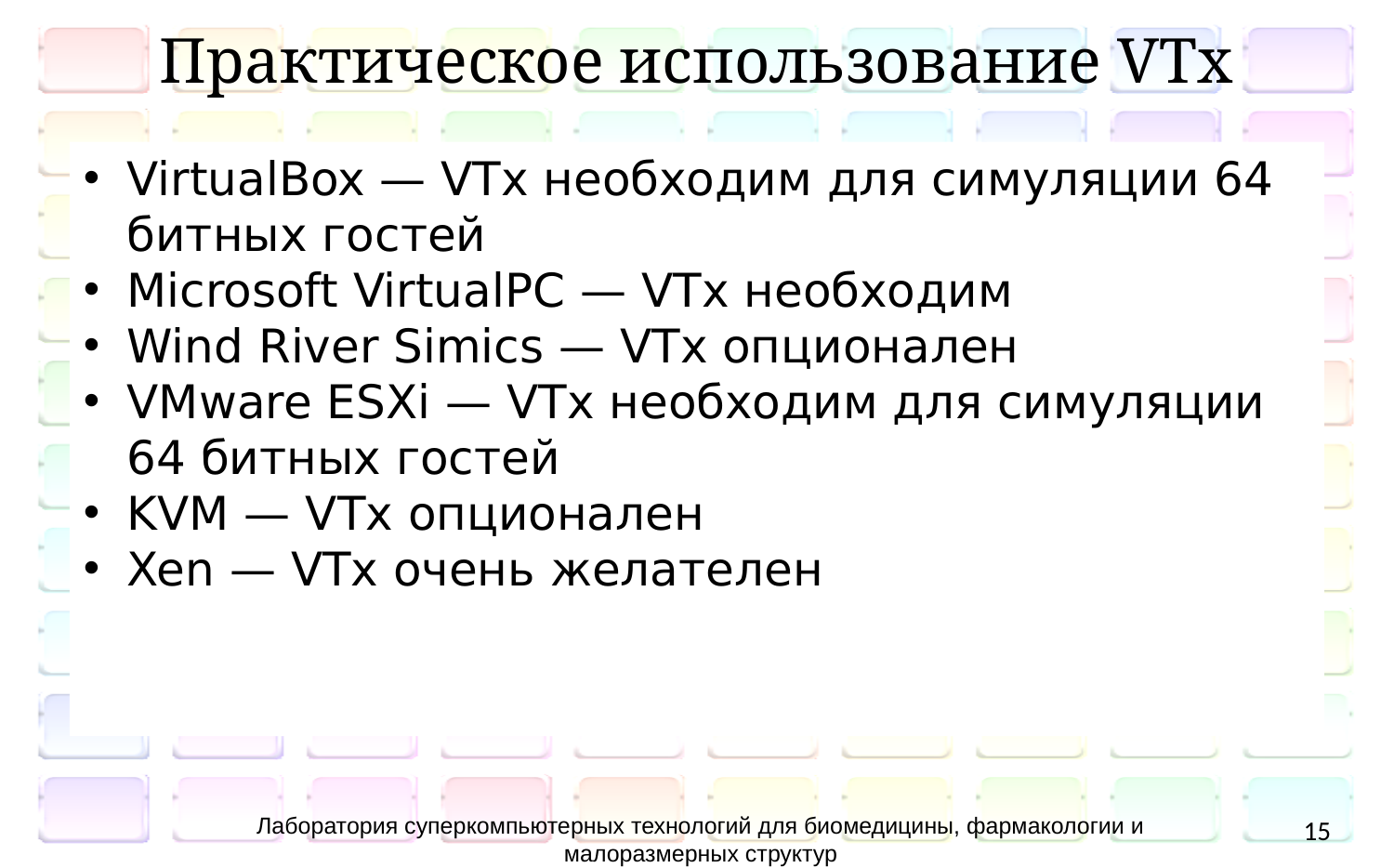

Практическое использование VTx
VirtualBox — VTx необходим для симуляции 64 битных гостей
Microsoft VirtualPC — VTx необходим
Wind River Simics — VTx опционален
VMware ESXi — VTx необходим для симуляции 64 битных гостей
KVM — VTx опционален
Xen — VTx очень желателен
Лаборатория суперкомпьютерных технологий для биомедицины, фармакологии и малоразмерных структур
15